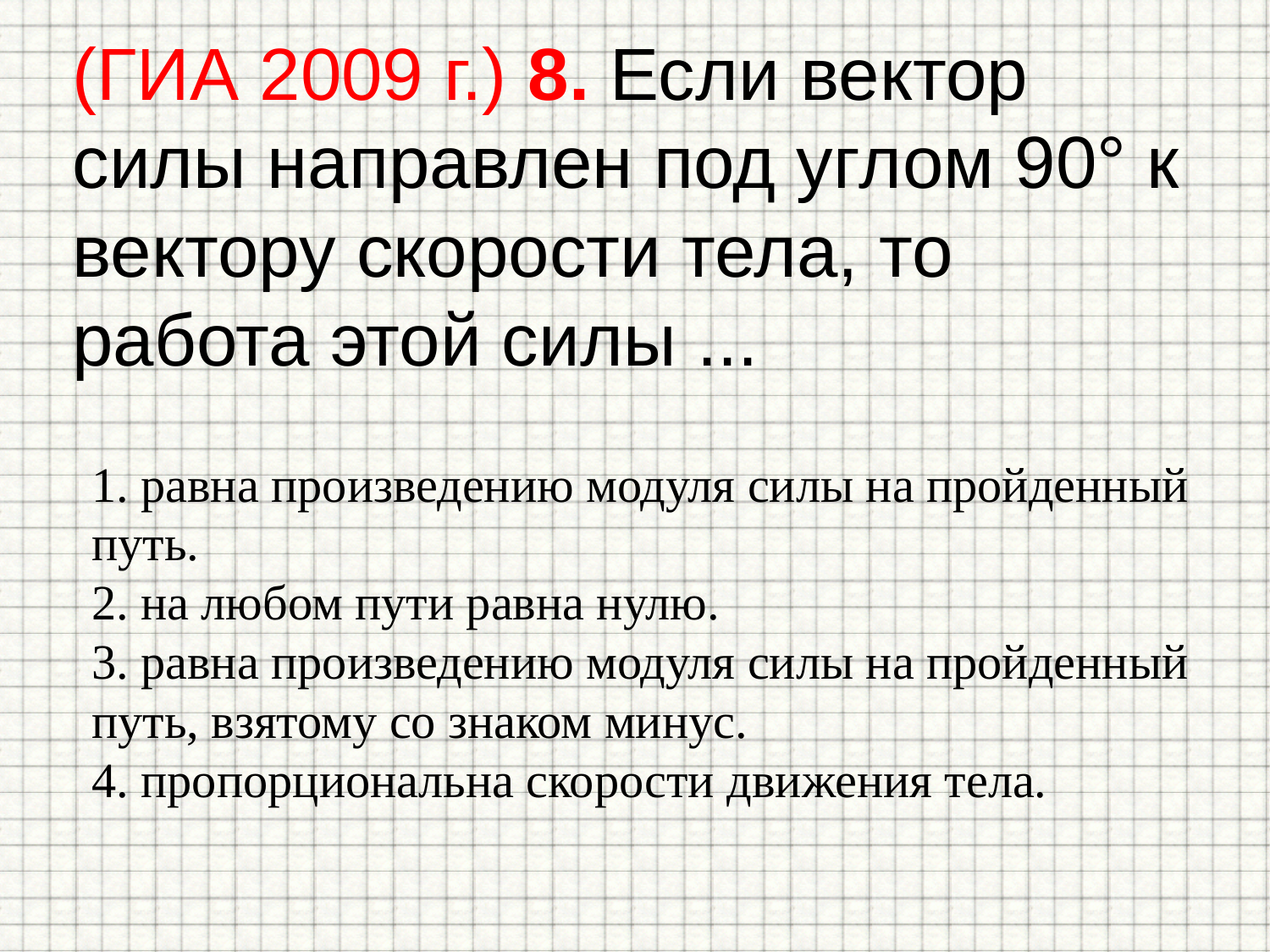

# (ГИА 2009 г.) 8. Если вектор силы направлен под углом 90° к вектору скорости тела, то работа этой силы ...
1. равна произведению модуля силы на пройденный путь.
2. на любом пути равна нулю.
3. равна произведению модуля силы на пройденный путь, взятому со знаком минус.
4. пропорциональна скорости движения тела.